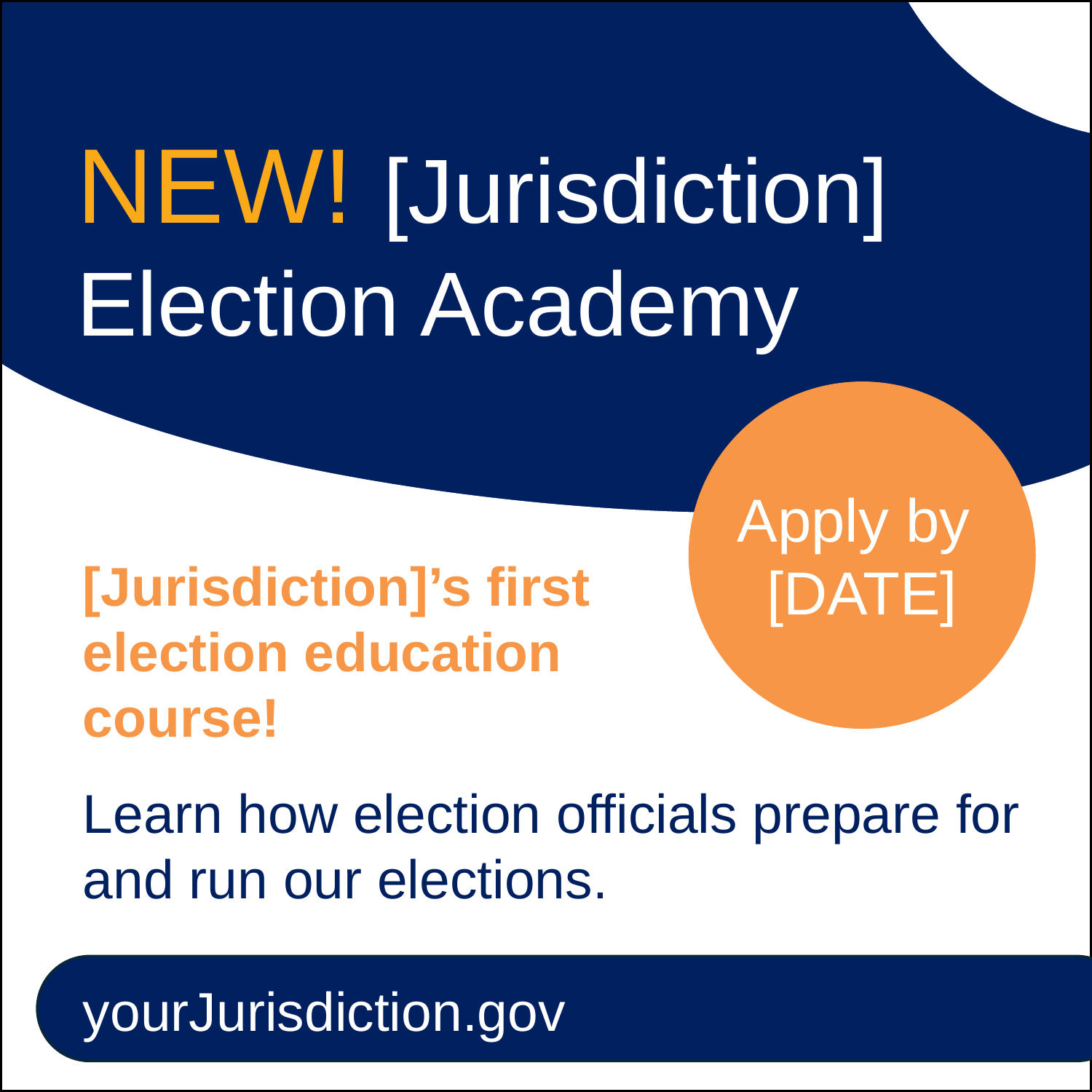

NEW! [Jurisdiction]
Election Academy

Apply by
[DATE]
[Jurisdiction]’s first election education course!

Learn how election officials prepare for and run our elections.

yourJurisdiction.gov